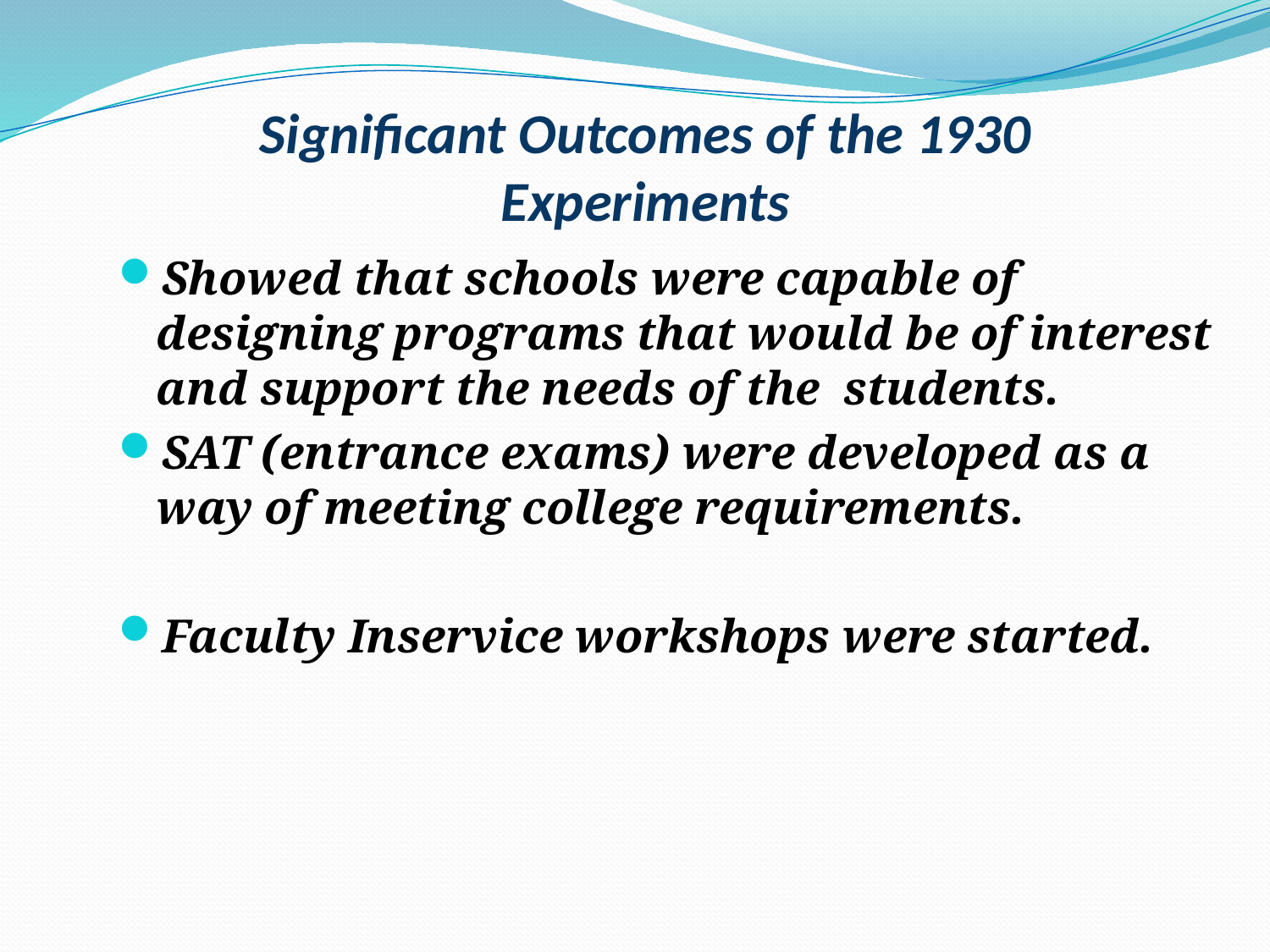

# Significant Outcomes of the 1930 Experiments
Showed that schools were capable of designing programs that would be of interest and support the needs of the  students.
SAT (entrance exams) were developed as a way of meeting college requirements.

Faculty Inservice workshops were started.